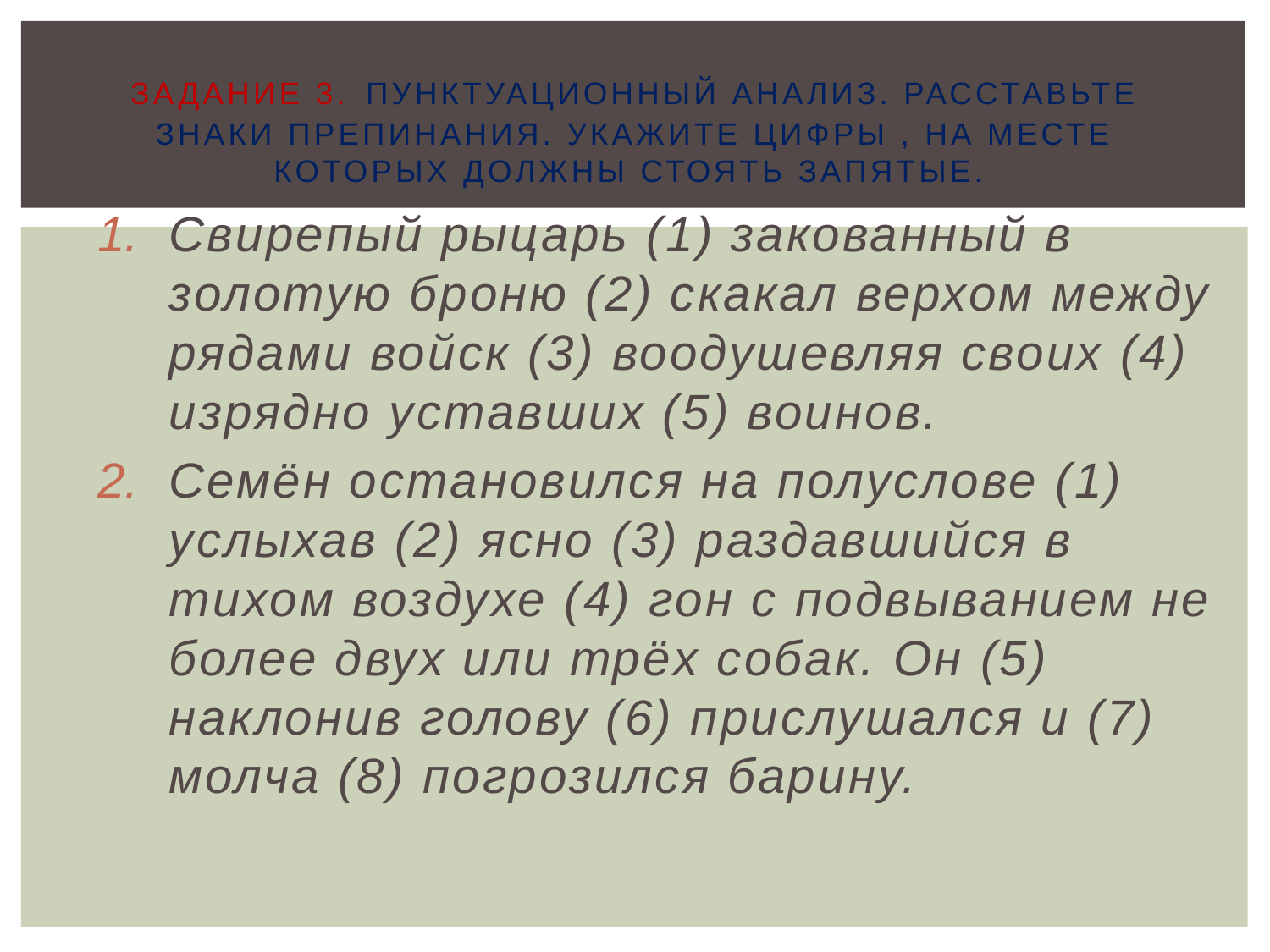

# Задание 3. Пунктуационный анализ. Расставьте знаки препинания. Укажите цифры , на месте которых должны стоять запятые.
Свирепый рыцарь (1) закованный в золотую броню (2) скакал верхом между рядами войск (3) воодушевляя своих (4) изрядно уставших (5) воинов.
Семён остановился на полуслове (1) услыхав (2) ясно (3) раздавшийся в тихом воздухе (4) гон с подвыванием не более двух или трёх собак. Он (5) наклонив голову (6) прислушался и (7) молча (8) погрозился барину.